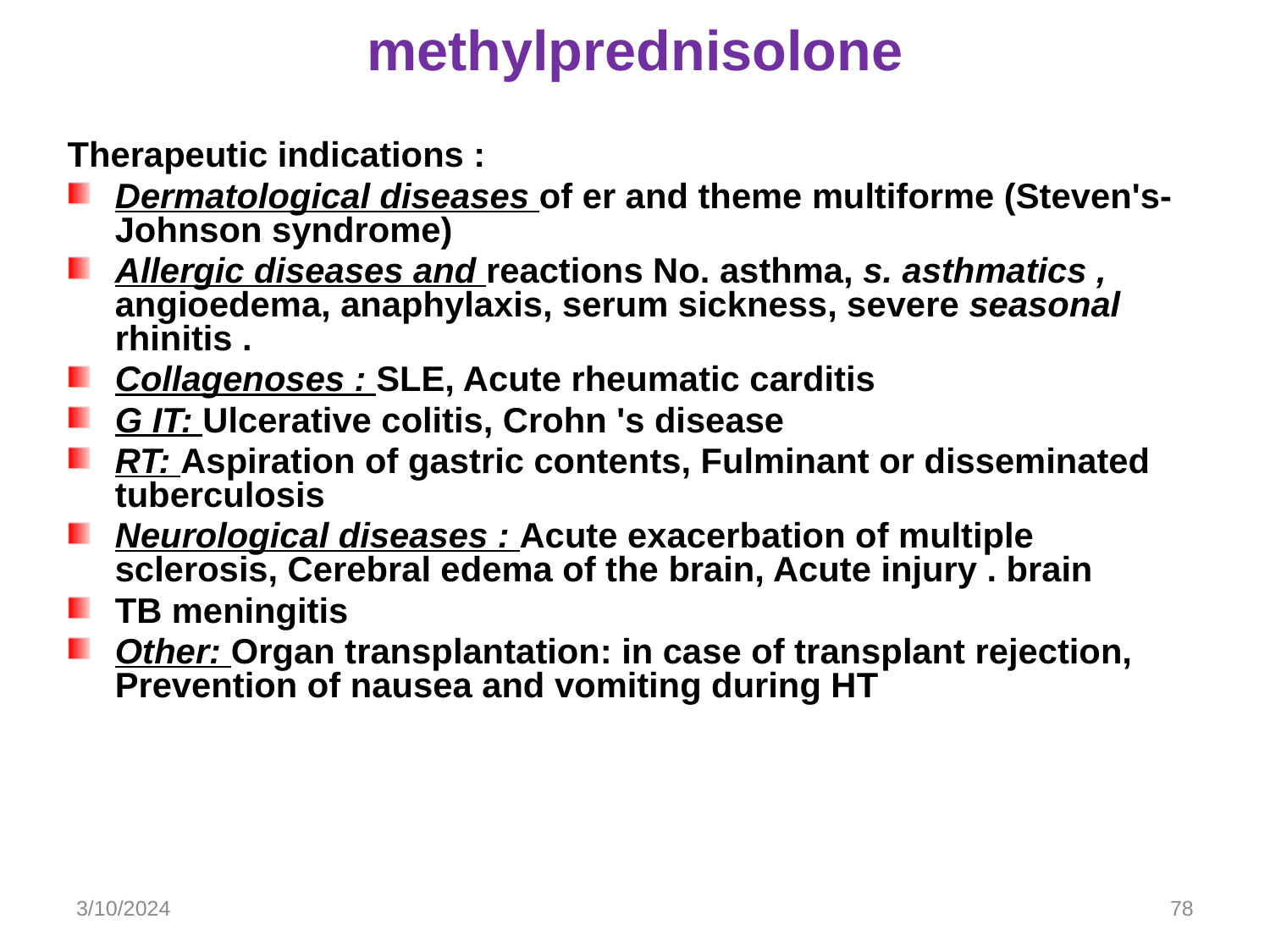

# methylprednisolone

Therapeutic indications :
Dermatological diseases of er and theme multiforme (Steven's-Johnson syndrome)
Allergic diseases and reactions No. asthma, s. asthmatics , angioedema, anaphylaxis, serum sickness, severe seasonal rhinitis .
Collagenoses : SLE, Acute rheumatic carditis
G IT: Ulcerative colitis, Crohn 's disease
RT: Aspiration of gastric contents, Fulminant or disseminated tuberculosis
Neurological diseases : Acute exacerbation of multiple sclerosis, Cerebral edema of the brain, Acute injury . brain
TB meningitis
Other: Organ transplantation: in case of transplant rejection, Prevention of nausea and vomiting during HT
3/10/2024
78